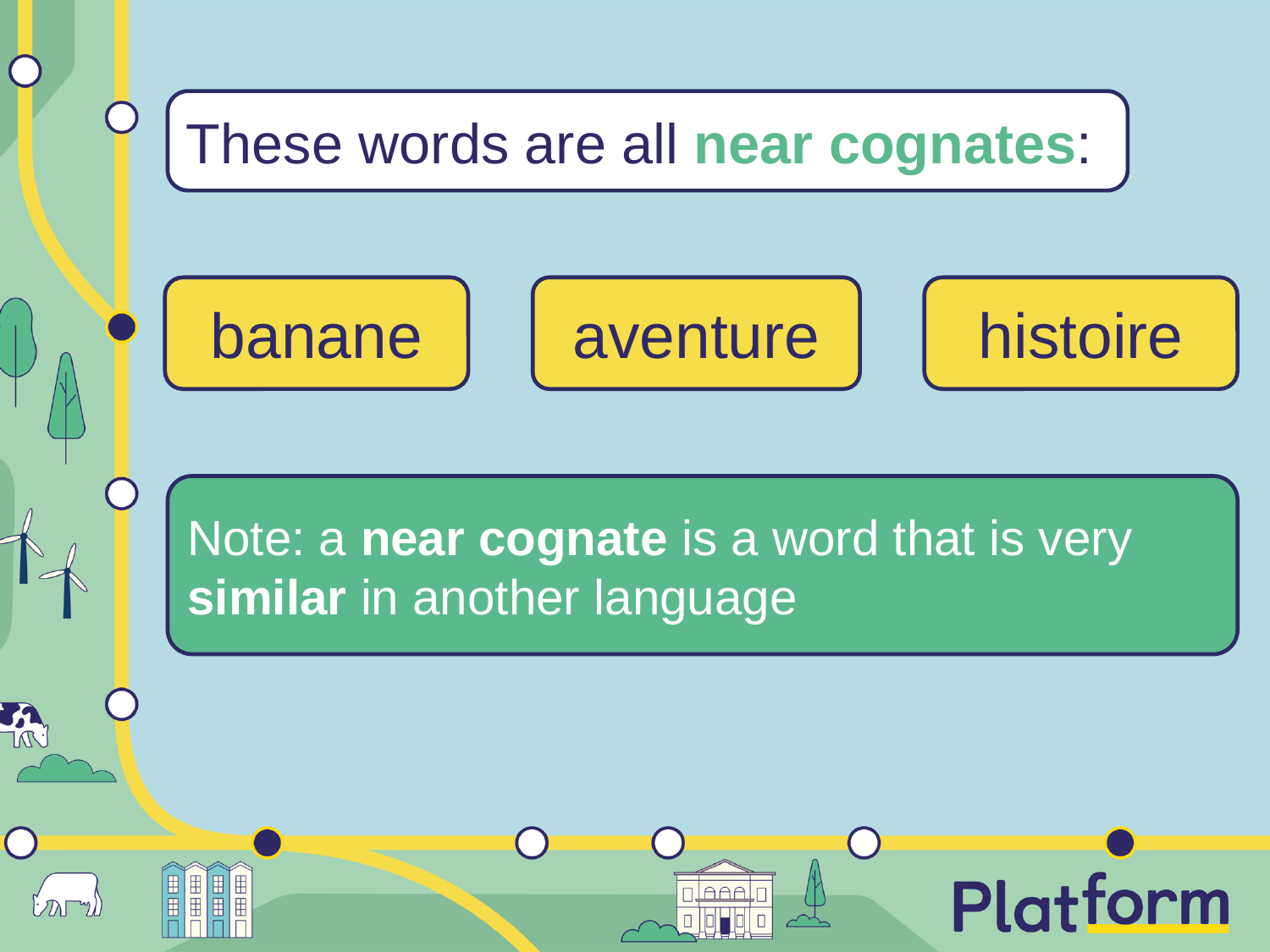

These words are all near cognates:
aventure
histoire
banane
Note: a near cognate is a word that is very similar in another language